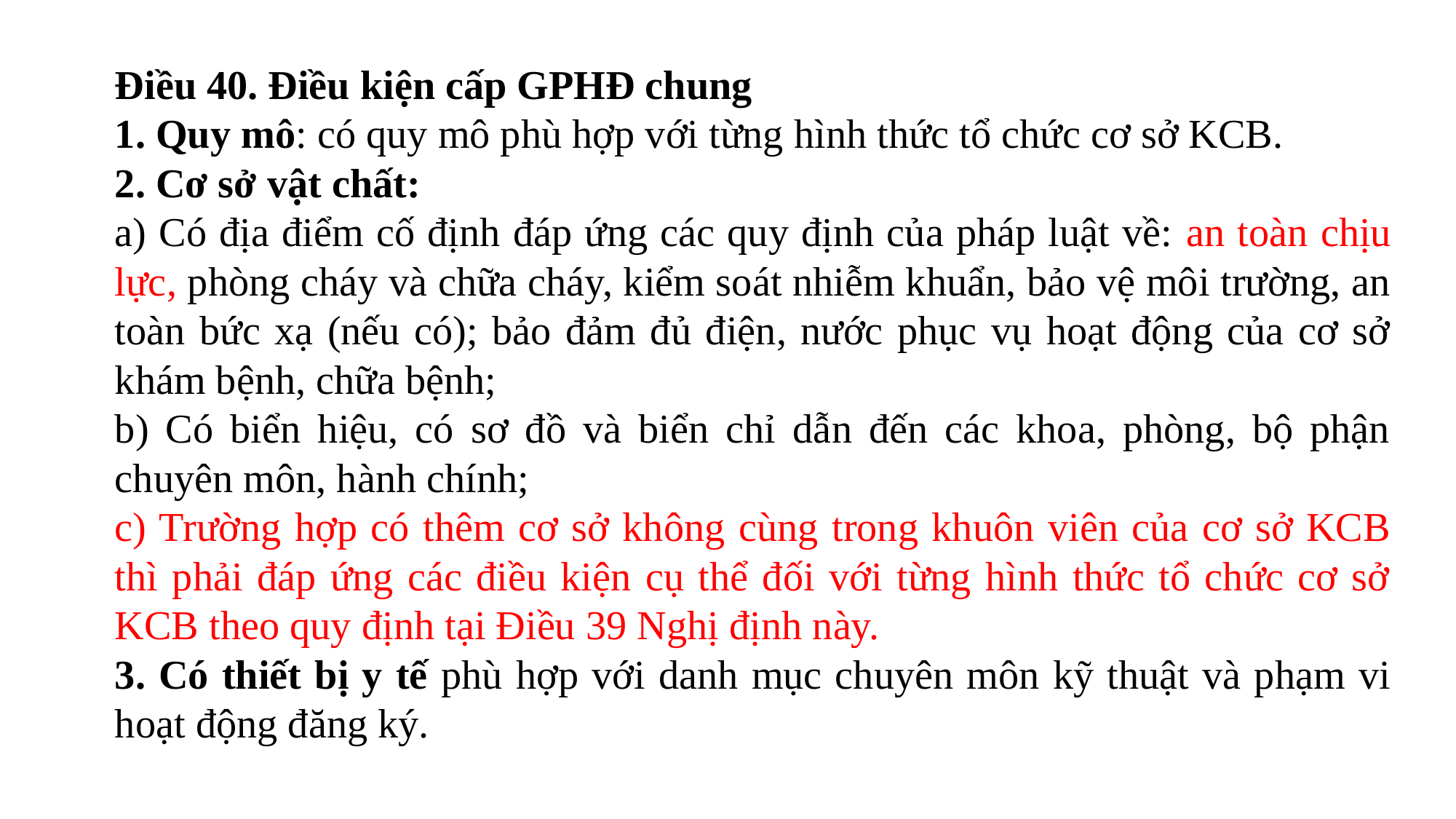

Điều 40. Điều kiện cấp GPHĐ chung
1. Quy mô: có quy mô phù hợp với từng hình thức tổ chức cơ sở KCB.
2. Cơ sở vật chất:
a) Có địa điểm cố định đáp ứng các quy định của pháp luật về: an toàn chịu lực, phòng cháy và chữa cháy, kiểm soát nhiễm khuẩn, bảo vệ môi trường, an toàn bức xạ (nếu có); bảo đảm đủ điện, nước phục vụ hoạt động của cơ sở khám bệnh, chữa bệnh;
b) Có biển hiệu, có sơ đồ và biển chỉ dẫn đến các khoa, phòng, bộ phận chuyên môn, hành chính;
c) Trường hợp có thêm cơ sở không cùng trong khuôn viên của cơ sở KCB thì phải đáp ứng các điều kiện cụ thể đối với từng hình thức tổ chức cơ sở KCB theo quy định tại Điều 39 Nghị định này.
3. Có thiết bị y tế phù hợp với danh mục chuyên môn kỹ thuật và phạm vi hoạt động đăng ký.